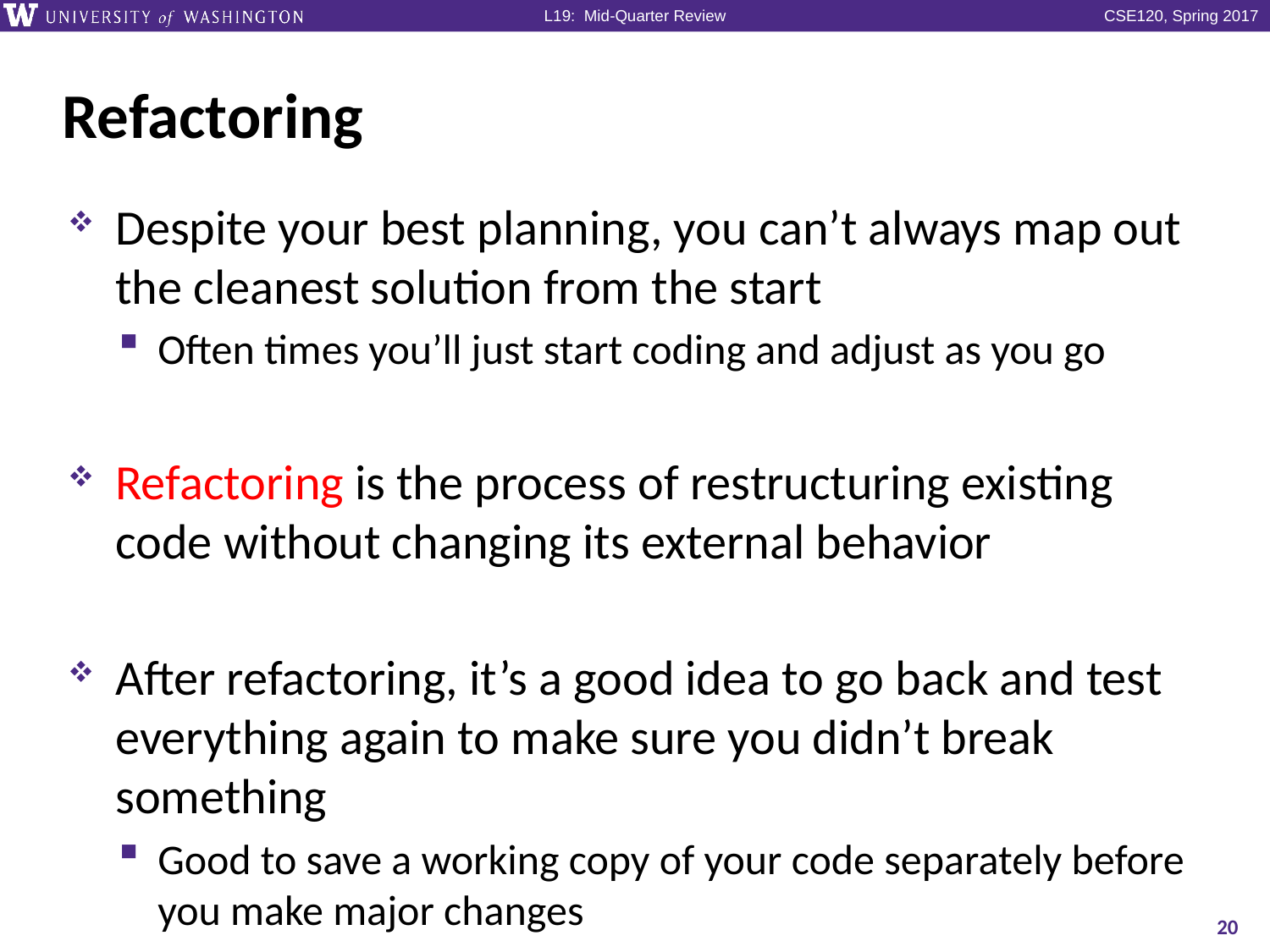

# Refactoring
Despite your best planning, you can’t always map out the cleanest solution from the start
Often times you’ll just start coding and adjust as you go

Refactoring is the process of restructuring existing code without changing its external behavior

After refactoring, it’s a good idea to go back and test everything again to make sure you didn’t break something
Good to save a working copy of your code separately before you make major changes
20